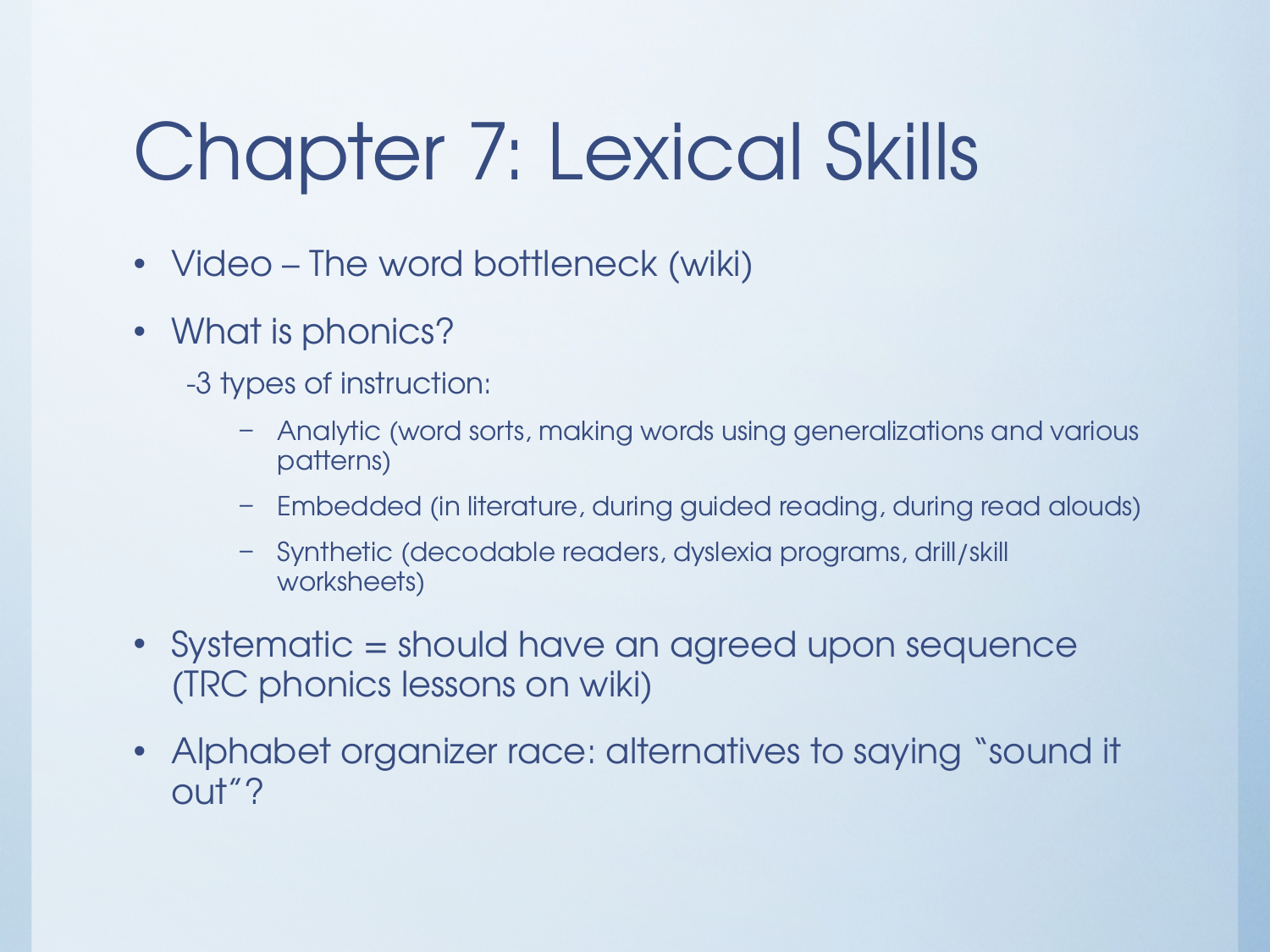

# Chapter 7: Lexical Skills
Video – The word bottleneck (wiki)
What is phonics?
-3 types of instruction:
Analytic (word sorts, making words using generalizations and various patterns)
Embedded (in literature, during guided reading, during read alouds)
Synthetic (decodable readers, dyslexia programs, drill/skill worksheets)
Systematic = should have an agreed upon sequence (TRC phonics lessons on wiki)
Alphabet organizer race: alternatives to saying “sound it out”?